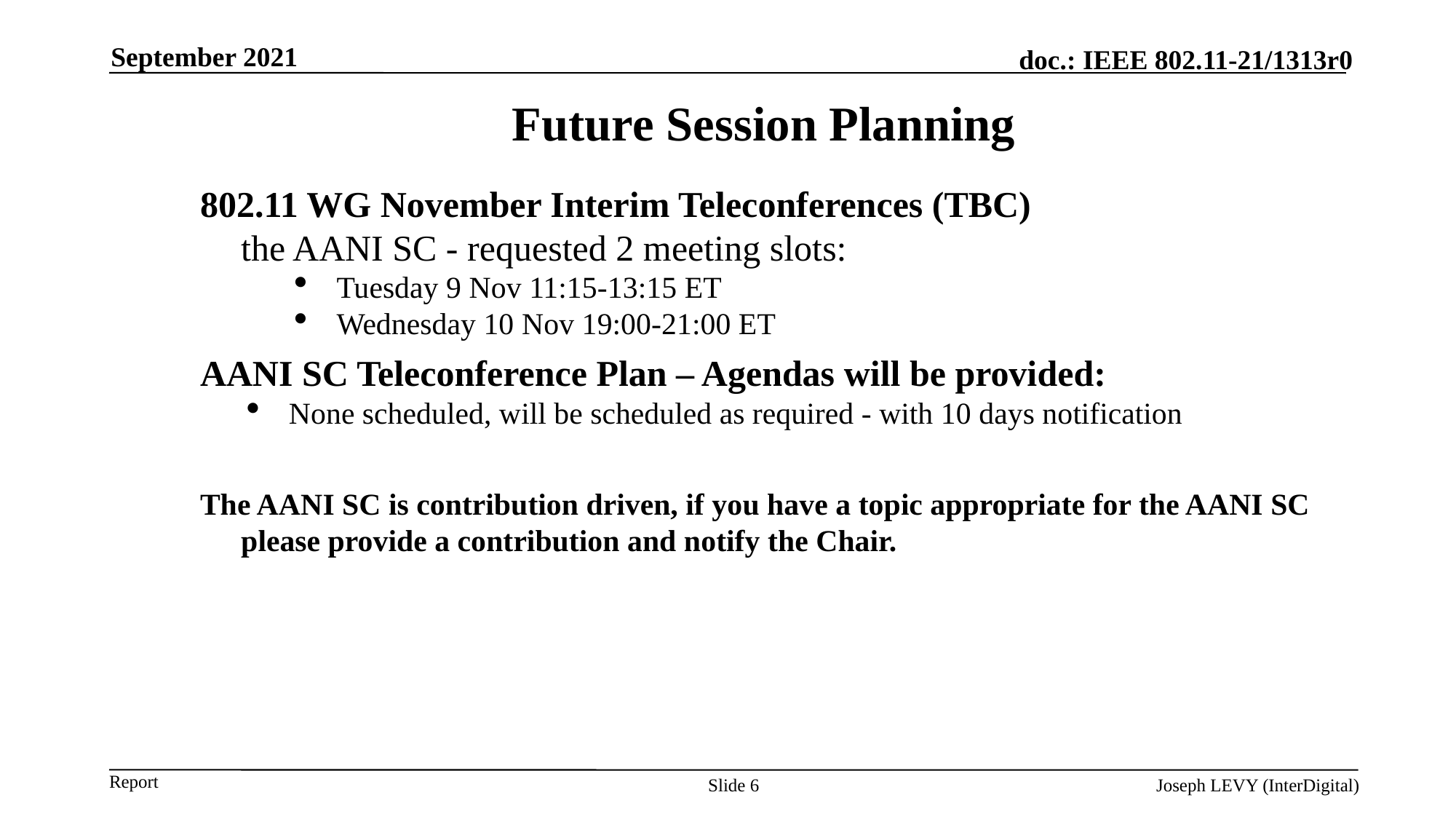

September 2021
Future Session Planning
802.11 WG November Interim Teleconferences (TBC)
the AANI SC - requested 2 meeting slots:
Tuesday 9 Nov 11:15-13:15 ET
Wednesday 10 Nov 19:00-21:00 ET
AANI SC Teleconference Plan – Agendas will be provided:
None scheduled, will be scheduled as required - with 10 days notification

The AANI SC is contribution driven, if you have a topic appropriate for the AANI SC please provide a contribution and notify the Chair.
Slide 6
Joseph LEVY (InterDigital)